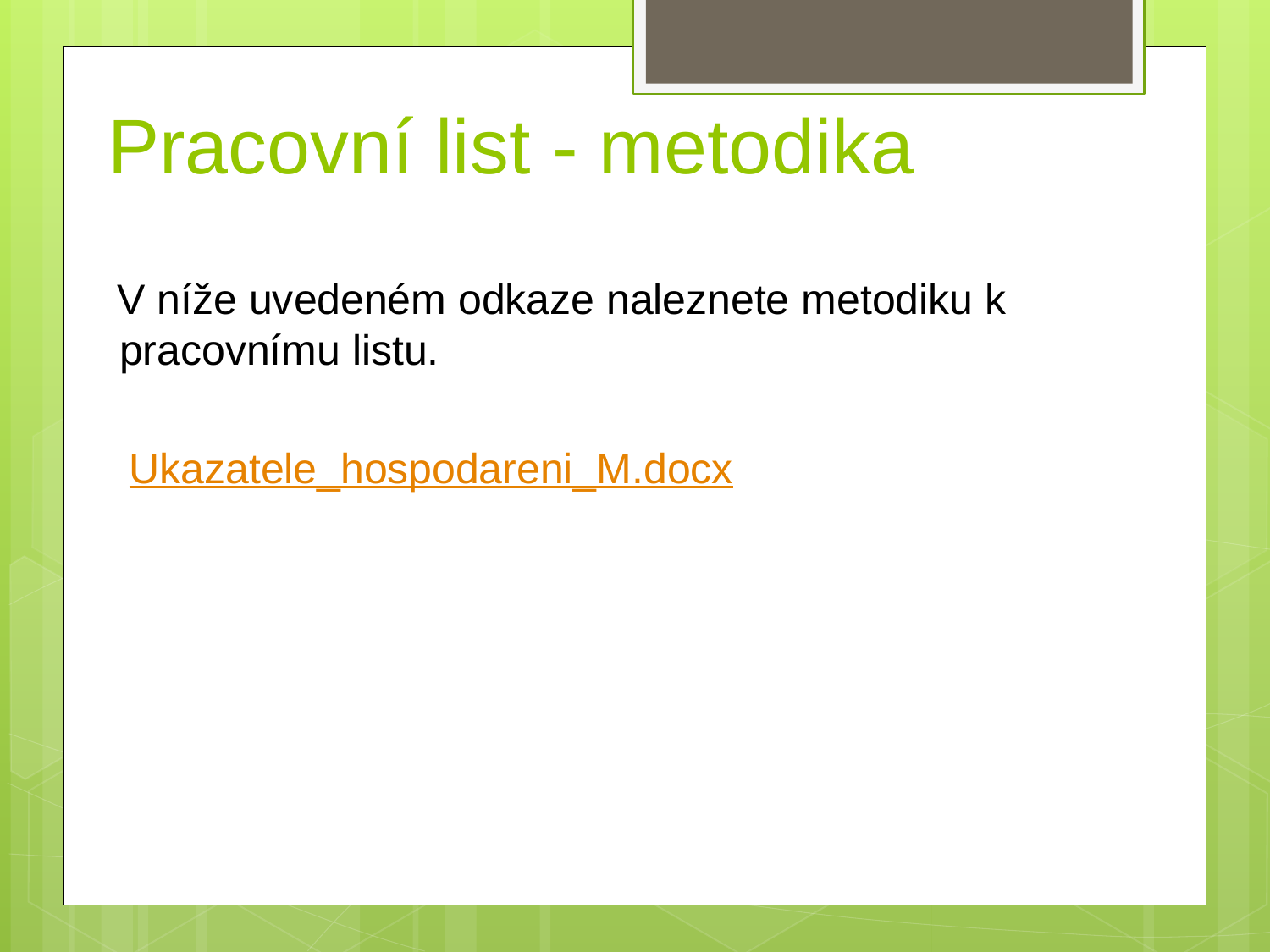

# Pracovní list - metodika

V níže uvedeném odkaze naleznete metodiku k pracovnímu listu.

 Ukazatele_hospodareni_M.docx